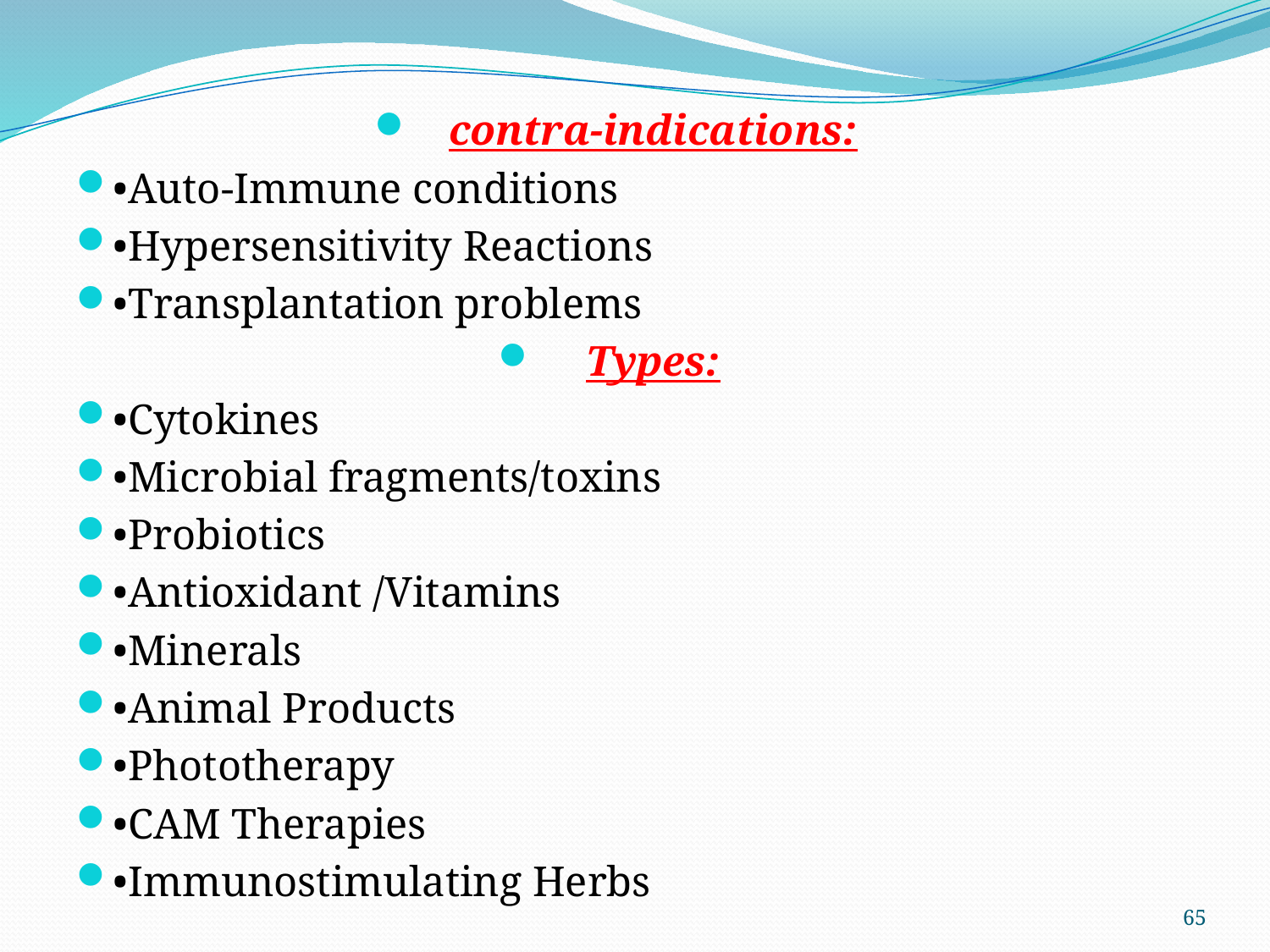

#
contra-indications:
•Auto-Immune conditions
•Hypersensitivity Reactions
•Transplantation problems
Types:
•Cytokines
•Microbial fragments/toxins
•Probiotics
•Antioxidant /Vitamins
•Minerals
•Animal Products
•Phototherapy
•CAM Therapies
•Immunostimulating Herbs
65